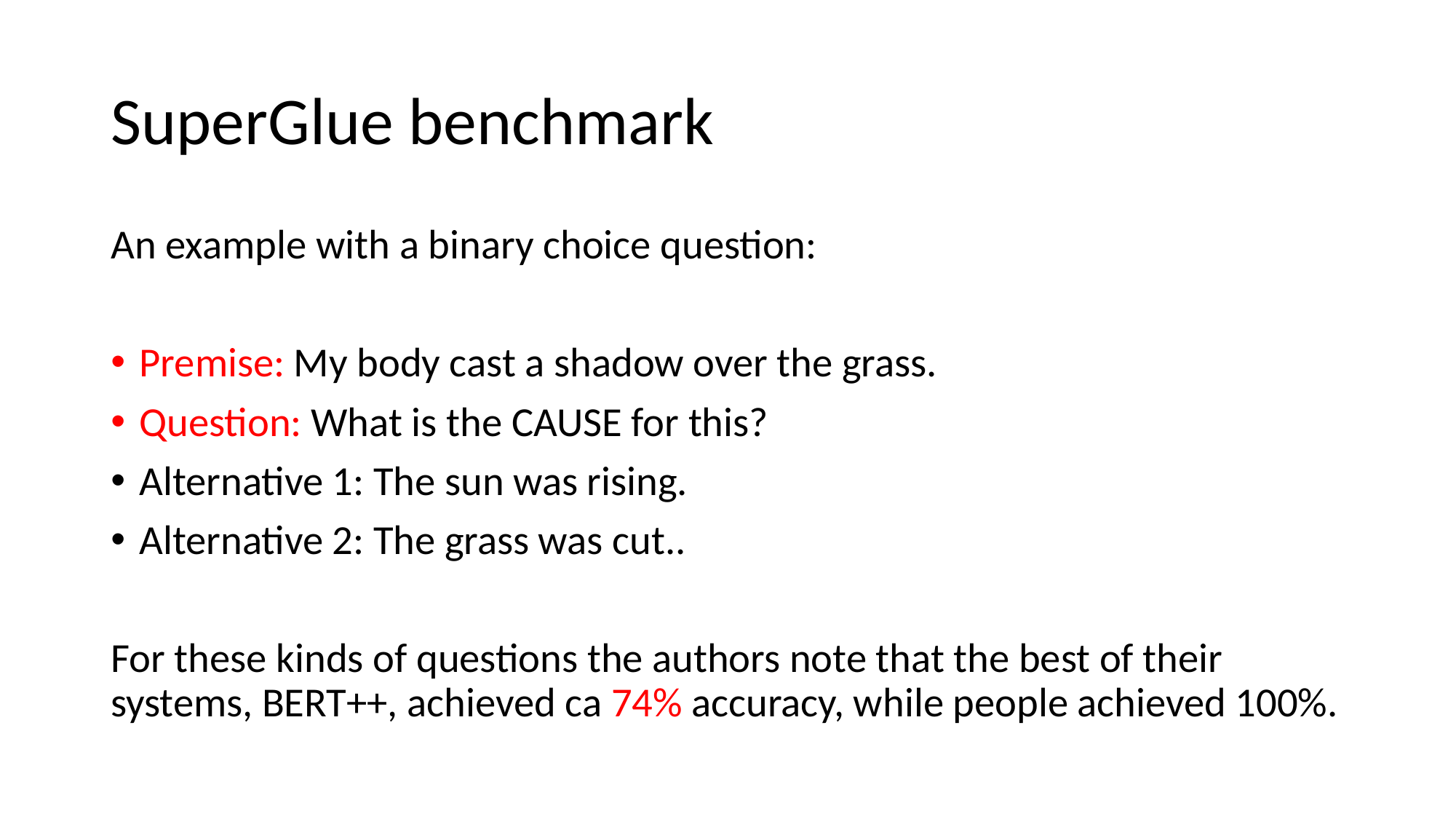

# SuperGlue benchmark
An example with a binary choice question:

Premise: My body cast a shadow over the grass.
Question: What is the CAUSE for this?
Alternative 1: The sun was rising.
Alternative 2: The grass was cut..

For these kinds of questions the authors note that the best of their systems, BERT++, achieved ca 74% accuracy, while people achieved 100%.